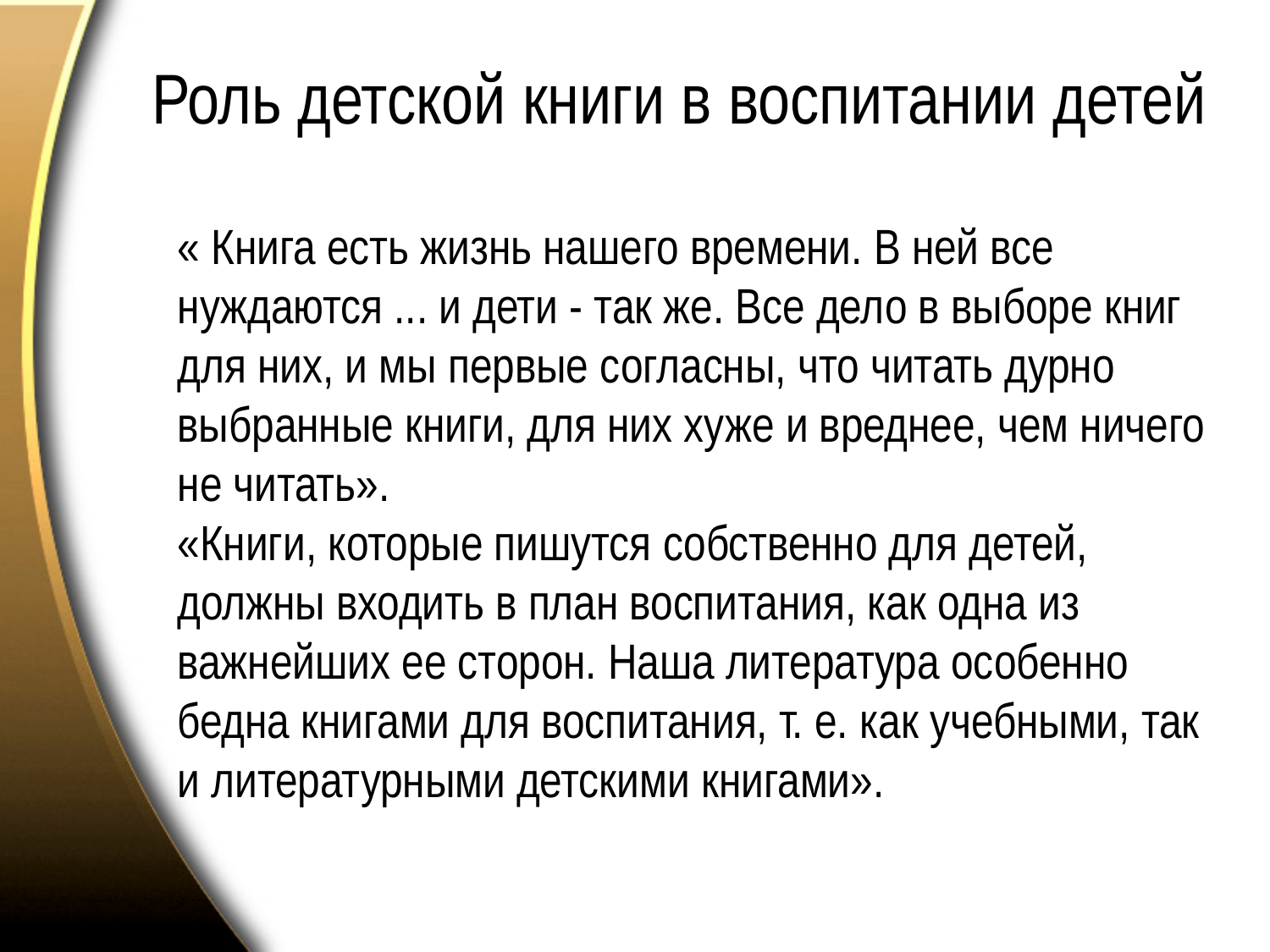

# Роль детской книги в воспитании детей
« Книга есть жизнь нашего времени. В ней все нуждаются ... и дети - так же. Все дело в выборе книг для них, и мы первые согласны, что читать дурно выбранные книги, для них хуже и вреднее, чем ничего не читать».
«Книги, которые пишутся собственно для детей, должны входить в план воспитания, как одна из важнейших ее сторон. Наша литература особенно бедна книгами для воспитания, т. е. как учебными, так и литературными детскими книгами».